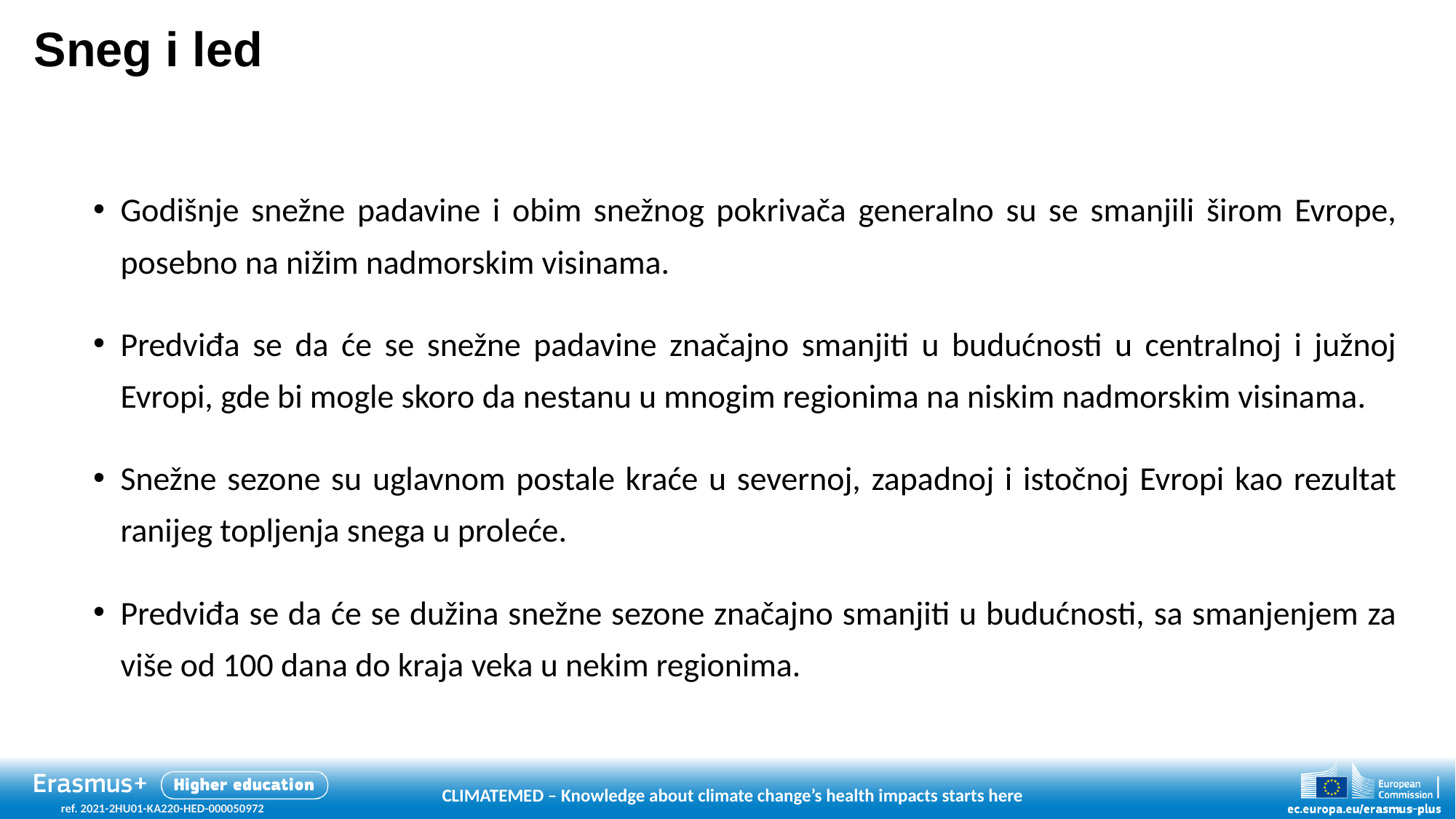

# Sneg i led
Godišnje snežne padavine i obim snežnog pokrivača generalno su se smanjili širom Evrope, posebno na nižim nadmorskim visinama.
Predviđa se da će se snežne padavine značajno smanjiti u budućnosti u centralnoj i južnoj Evropi, gde bi mogle skoro da nestanu u mnogim regionima na niskim nadmorskim visinama.
Snežne sezone su uglavnom postale kraće u severnoj, zapadnoj i istočnoj Evropi kao rezultat ranijeg topljenja snega u proleće.
Predviđa se da će se dužina snežne sezone značajno smanjiti u budućnosti, sa smanjenjem za više od 100 dana do kraja veka u nekim regionima.